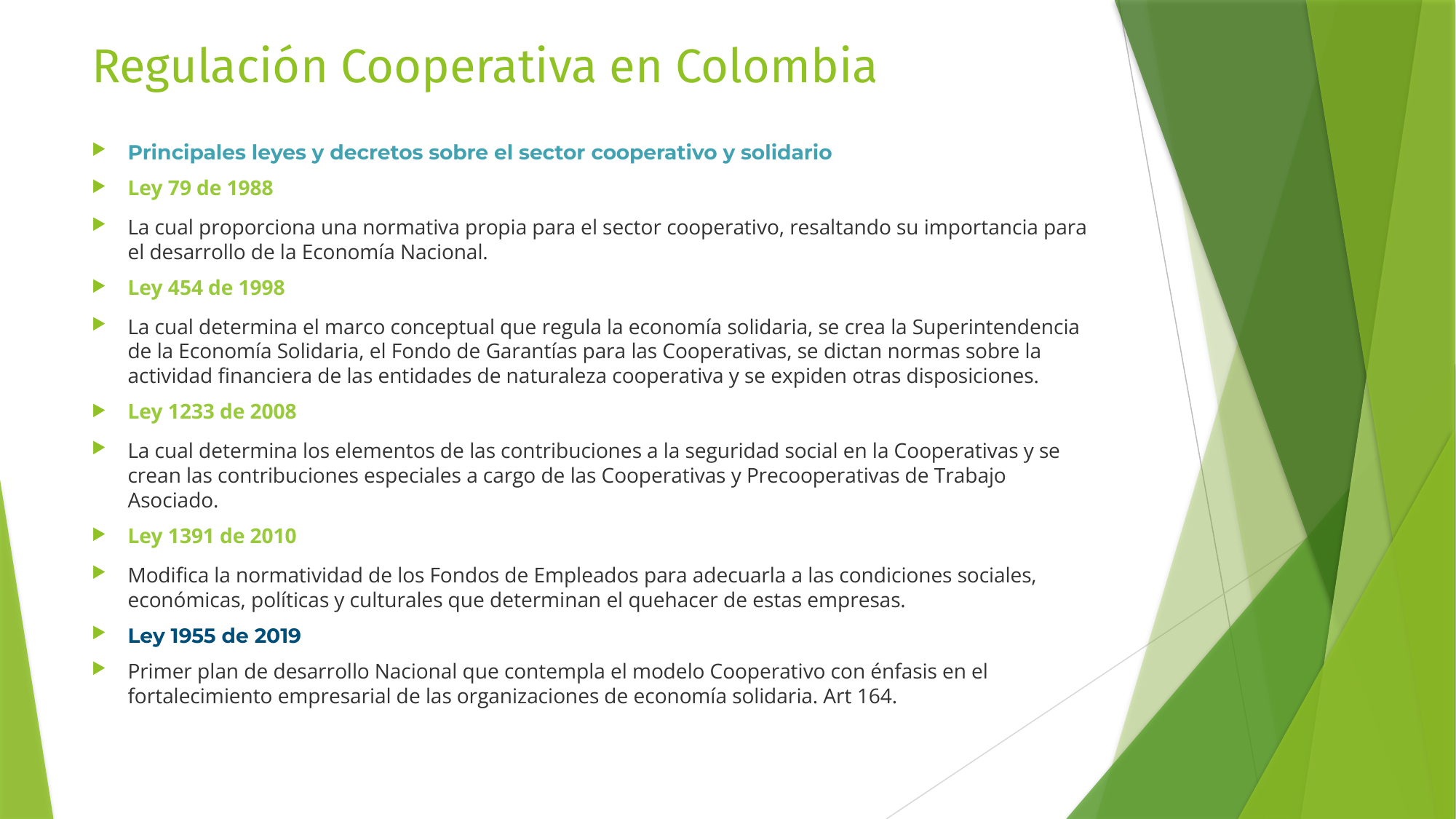

# Regulación Cooperativa en Colombia
Principales leyes y decretos sobre el sector cooperativo y solidario
Ley 79 de 1988
La cual proporciona una normativa propia para el sector cooperativo, resaltando su importancia para el desarrollo de la Economía Nacional.
Ley 454 de 1998
La cual determina el marco conceptual que regula la economía solidaria, se crea la Superintendencia de la Economía Solidaria, el Fondo de Garantías para las Cooperativas, se dictan normas sobre la actividad financiera de las entidades de naturaleza cooperativa y se expiden otras disposiciones.
Ley 1233 de 2008
La cual determina los elementos de las contribuciones a la seguridad social en la Cooperativas y se crean las contribuciones especiales a cargo de las Cooperativas y Precooperativas de Trabajo Asociado.
Ley 1391 de 2010
Modifica la normatividad de los Fondos de Empleados para adecuarla a las condiciones sociales, económicas, políticas y culturales que determinan el quehacer de estas empresas.
Ley 1955 de 2019
Primer plan de desarrollo Nacional que contempla el modelo Cooperativo con énfasis en el fortalecimiento empresarial de las organizaciones de economía solidaria. Art 164.